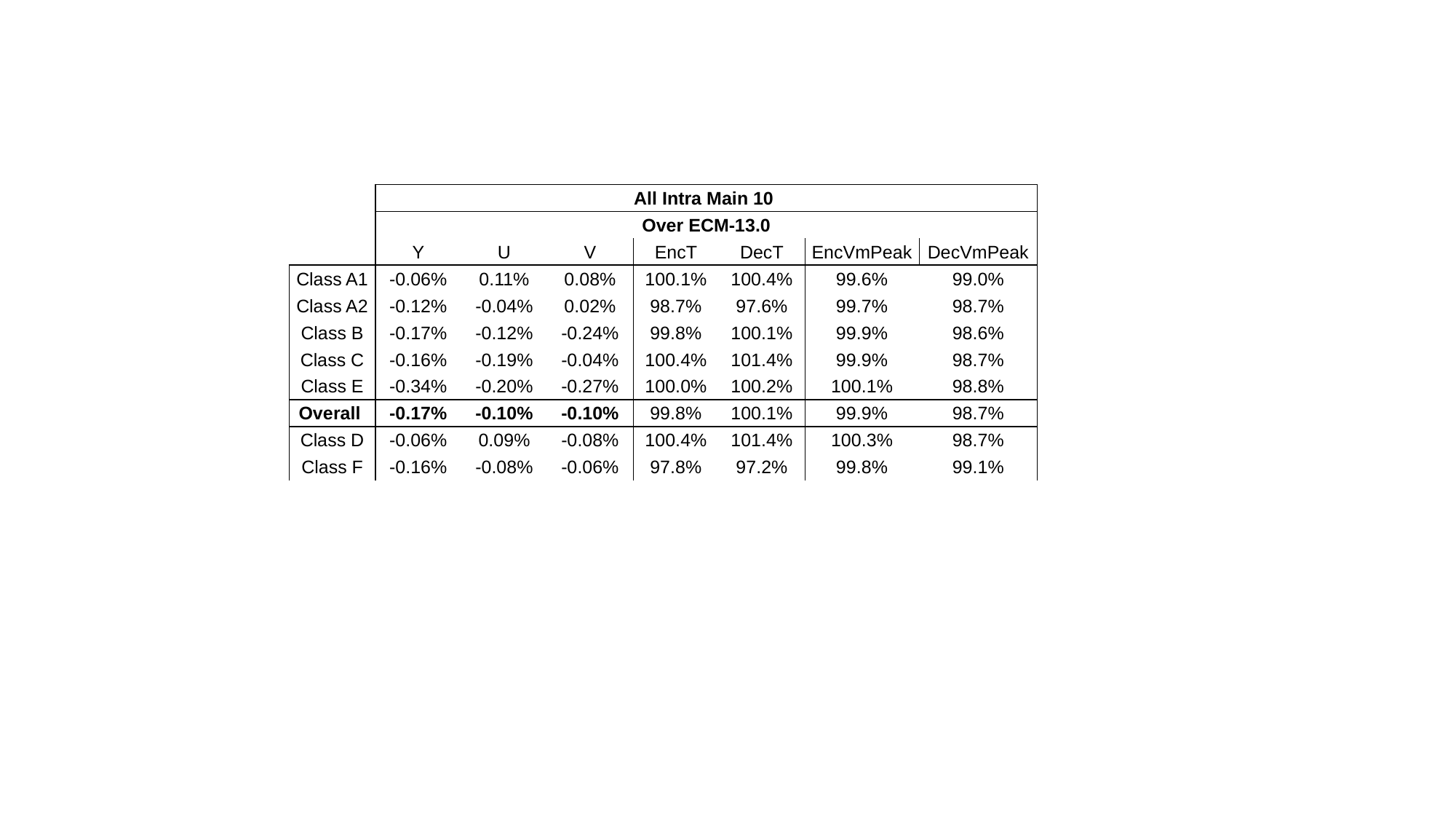

|  | All Intra Main 10 |  |  |  |  |  |  |
| --- | --- | --- | --- | --- | --- | --- | --- |
|  | Over ECM-13.0 |  |  |  |  |  |  |
|  | Y | U | V | EncT | DecT | EncVmPeak | DecVmPeak |
| Class A1 | -0.06% | 0.11% | 0.08% | 100.1% | 100.4% | 99.6% | 99.0% |
| Class A2 | -0.12% | -0.04% | 0.02% | 98.7% | 97.6% | 99.7% | 98.7% |
| Class B | -0.17% | -0.12% | -0.24% | 99.8% | 100.1% | 99.9% | 98.6% |
| Class C | -0.16% | -0.19% | -0.04% | 100.4% | 101.4% | 99.9% | 98.7% |
| Class E | -0.34% | -0.20% | -0.27% | 100.0% | 100.2% | 100.1% | 98.8% |
| Overall | -0.17% | -0.10% | -0.10% | 99.8% | 100.1% | 99.9% | 98.7% |
| Class D | -0.06% | 0.09% | -0.08% | 100.4% | 101.4% | 100.3% | 98.7% |
| Class F | -0.16% | -0.08% | -0.06% | 97.8% | 97.2% | 99.8% | 99.1% |
|  | All Intra Main10 |  |  |  |  |
| --- | --- | --- | --- | --- | --- |
|  | Over ECM-master |  |  |  |  |
|  | Y | U | V | EncT | DecT |
| Class A1 | #VALUE! | #VALUE! | #VALUE! | #DIV/0! | #DIV/0! |
| Class A2 | #VALUE! | #VALUE! | #VALUE! | #DIV/0! | #DIV/0! |
| Class B | #VALUE! | #VALUE! | #VALUE! | #DIV/0! | #DIV/0! |
| Class C | -3.24% | -2.67% | -2.60% | 120% | 96% |
| Class E | -8.69% | -7.90% | -7.71% | 125% | 91% |
| Overall | #VALUE! | #VALUE! | #VALUE! | #DIV/0! | #DIV/0! |
| Class D | -0.58% | -0.42% | -0.66% | 117% | 131% |